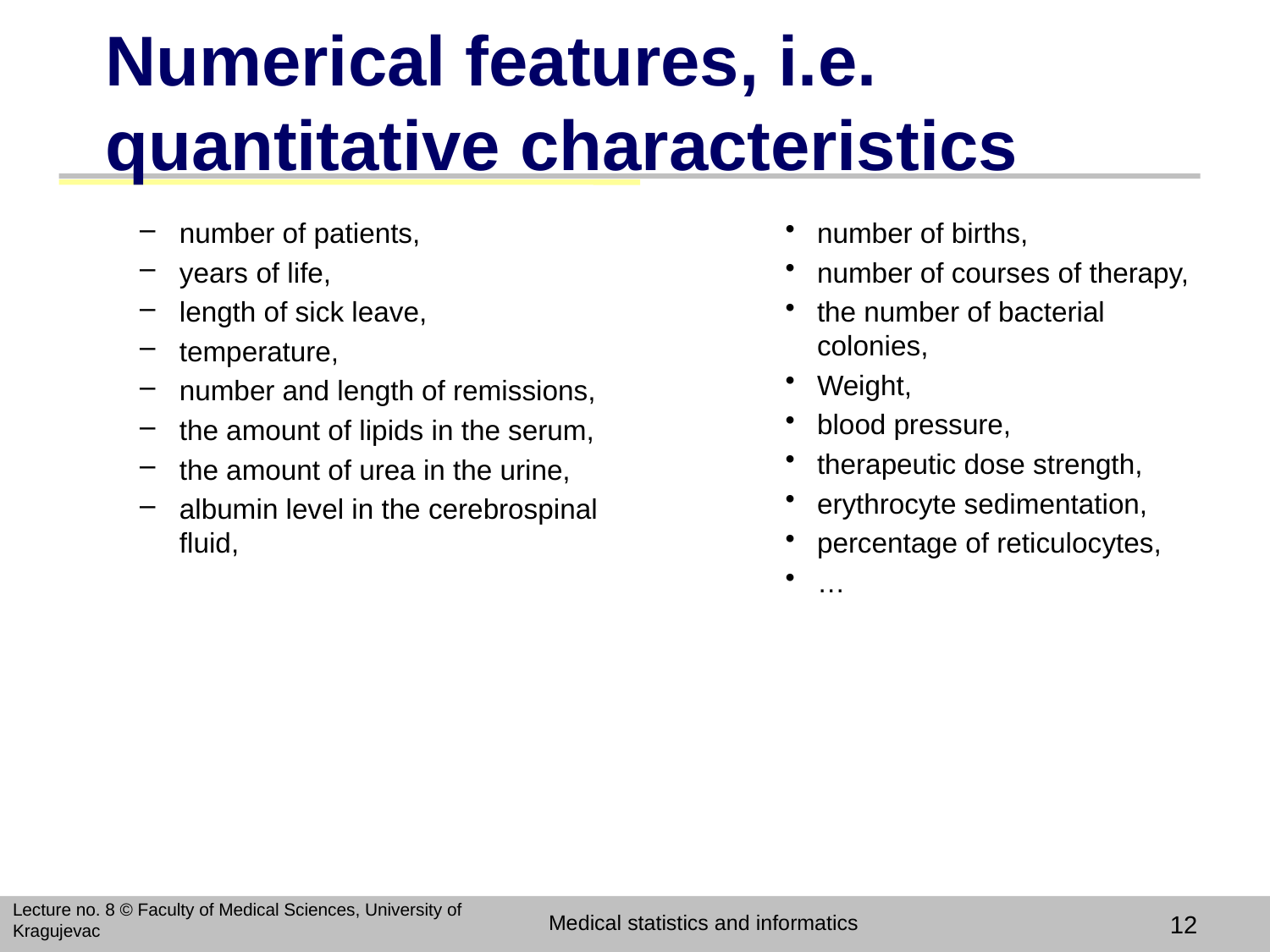

# Numerical features, i.e. quantitative characteristics
number of patients,
years of life,
length of sick leave,
temperature,
number and length of remissions,
the amount of lipids in the serum,
the amount of urea in the urine,
albumin level in the cerebrospinal fluid,

number of births,
number of courses of therapy,
the number of bacterial colonies,
Weight,
blood pressure,
therapeutic dose strength,
erythrocyte sedimentation,
percentage of reticulocytes,
…
Lecture no. 8 © Faculty of Medical Sciences, University of Kragujevac
Medical statistics and informatics
12